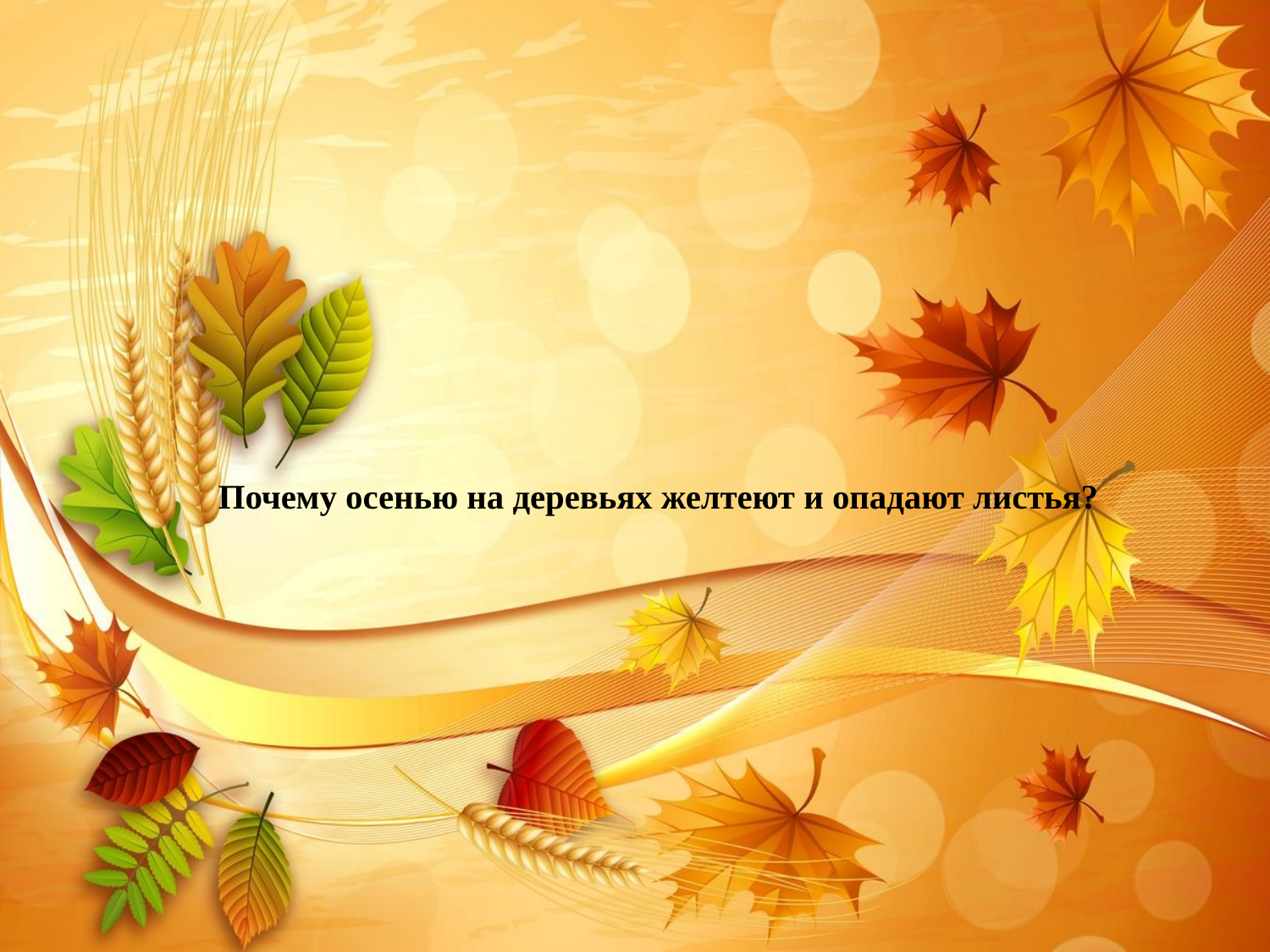

# Почему осенью на деревьях желтеют и опадают листья?